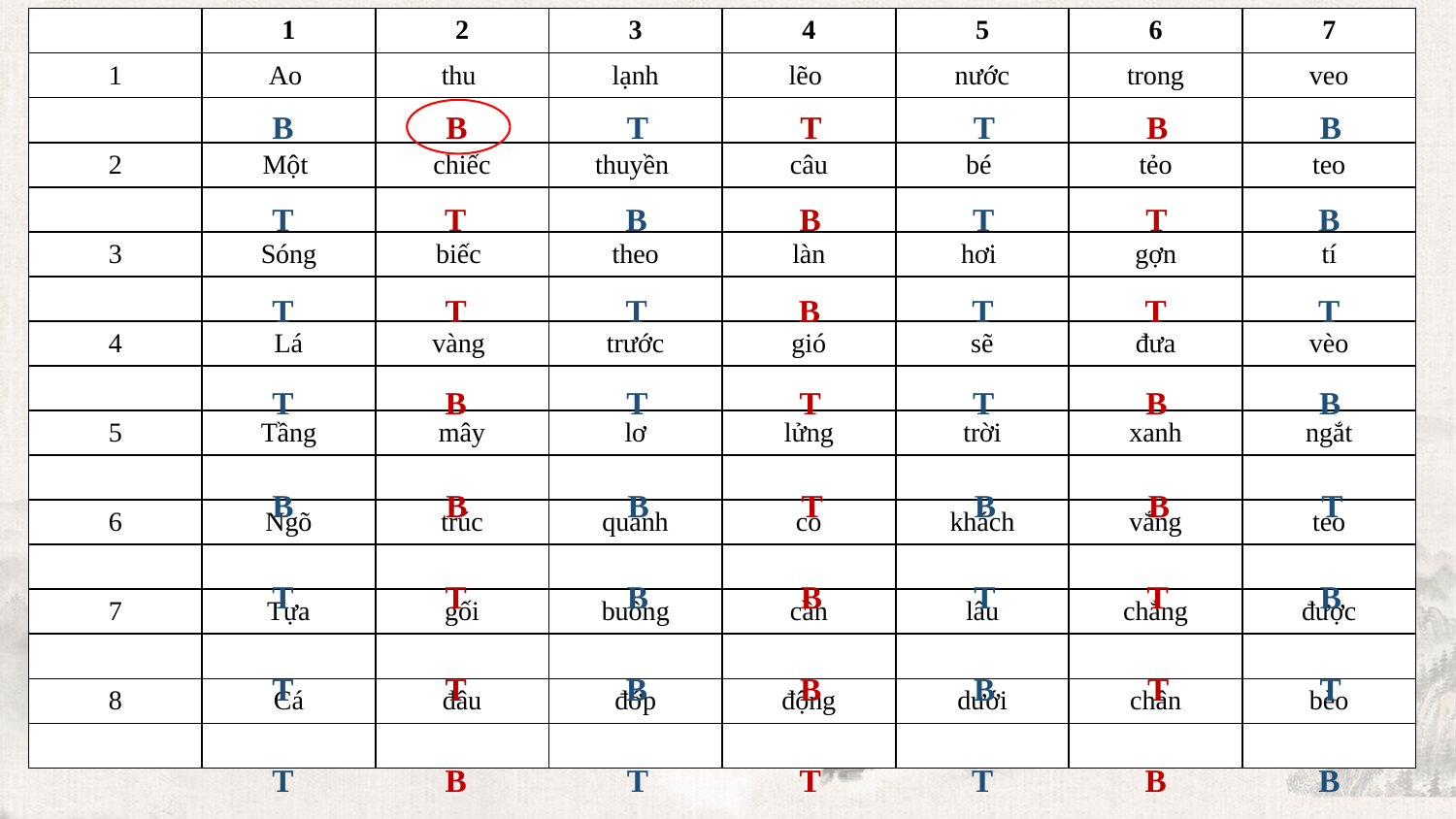

|  | 1 | 2 | 3 | 4 | 5 | 6 | 7 |
| --- | --- | --- | --- | --- | --- | --- | --- |
| 1 | Ao | thu | lạnh | lẽo | nước | trong | veo |
|  |  |  |  |  |  |  |  |
| 2 | Một | chiếc | thuyền | câu | bé | tẻo | teo |
|  |  |  |  |  |  |  |  |
| 3 | Sóng | biếc | theo | làn | hơi | gợn | tí |
|  |  |  |  |  |  |  |  |
| 4 | Lá | vàng | trước | gió | sẽ | đưa | vèo |
|  |  |  |  |  |  |  |  |
| 5 | Tầng | mây | lơ | lửng | trời | xanh | ngắt |
|  |  |  |  |  |  |  |  |
| 6 | Ngõ | trúc | quanh | co | khách | vắng | teo |
|  |  |  |  |  |  |  |  |
| 7 | Tựa | gối | buông | cần | lâu | chẳng | được |
|  |  |  |  |  |  |  |  |
| 8 | Cá | đâu | đớp | động | dưới | chân | bèo |
|  |  |  |  |  |  |  |  |
B                   B                    T                   T                   T                   B                   B

T                   T                    B                   B                   T                   T                   B
T                   T                    T                   B                   T                   T                   T
T                   B                    T                   T                   T                   B                   B
B                   B                    B                   T                   B                   B                   T
T                   T                    B                   B                   T                   T                   B
T                   T                    B                   B                   B                   T                   T
T                   B                    T                   T                   T                   B                   B